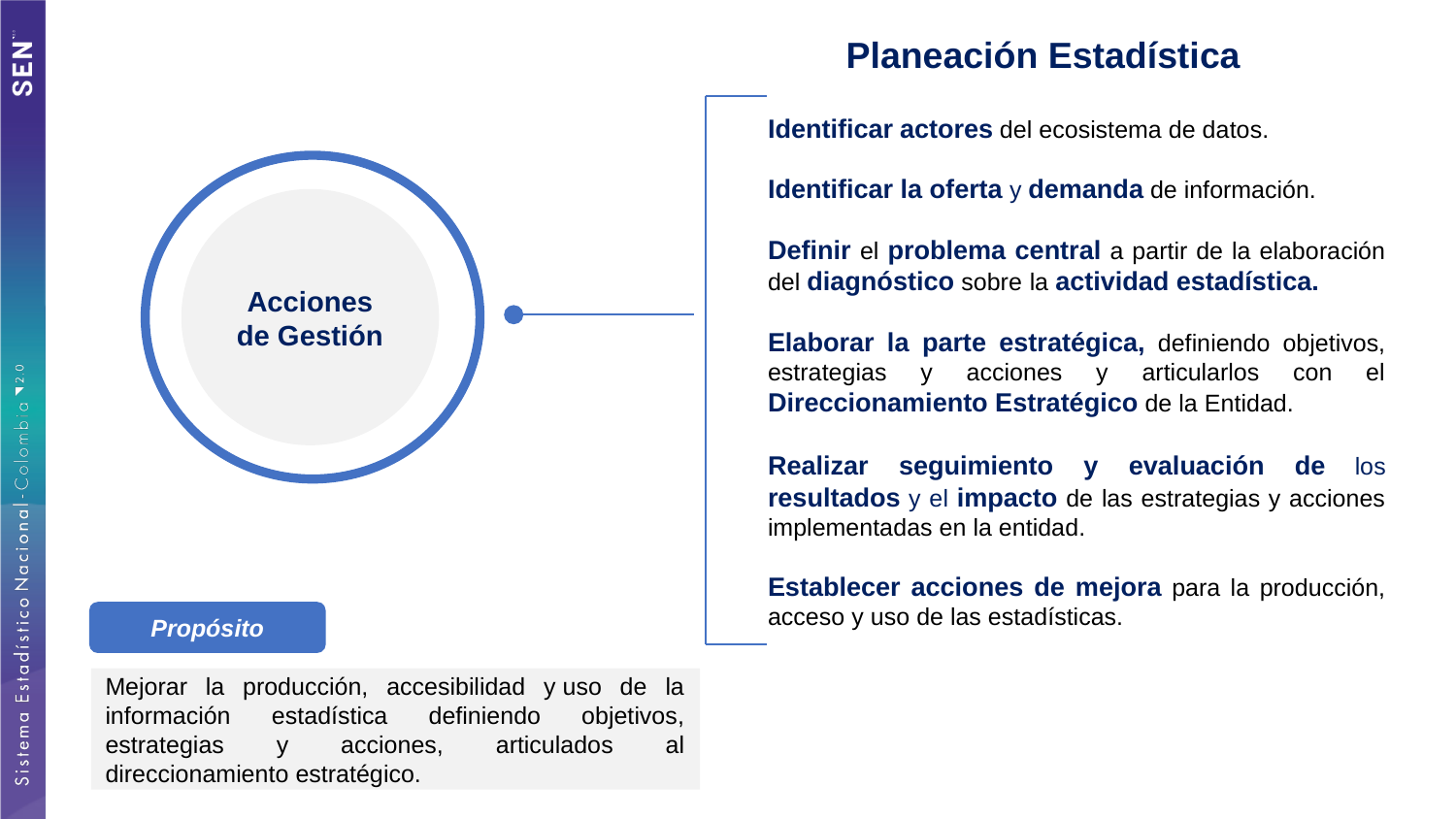

Planeación Estadística
Identificar actores del ecosistema de datos.

Identificar la oferta y demanda de información.

Definir el problema central a partir de la elaboración del diagnóstico sobre la actividad estadística.

Elaborar la parte estratégica, definiendo objetivos, estrategias y acciones y articularlos con el Direccionamiento Estratégico de la Entidad.

Realizar seguimiento y evaluación de los resultados y el impacto de las estrategias y acciones implementadas en la entidad.

Establecer acciones de mejora para la producción, acceso y uso de las estadísticas.

Acciones de Gestión

Propósito
Mejorar la producción, accesibilidad y uso de la información estadística definiendo objetivos, estrategias y acciones, articulados al direccionamiento estratégico.